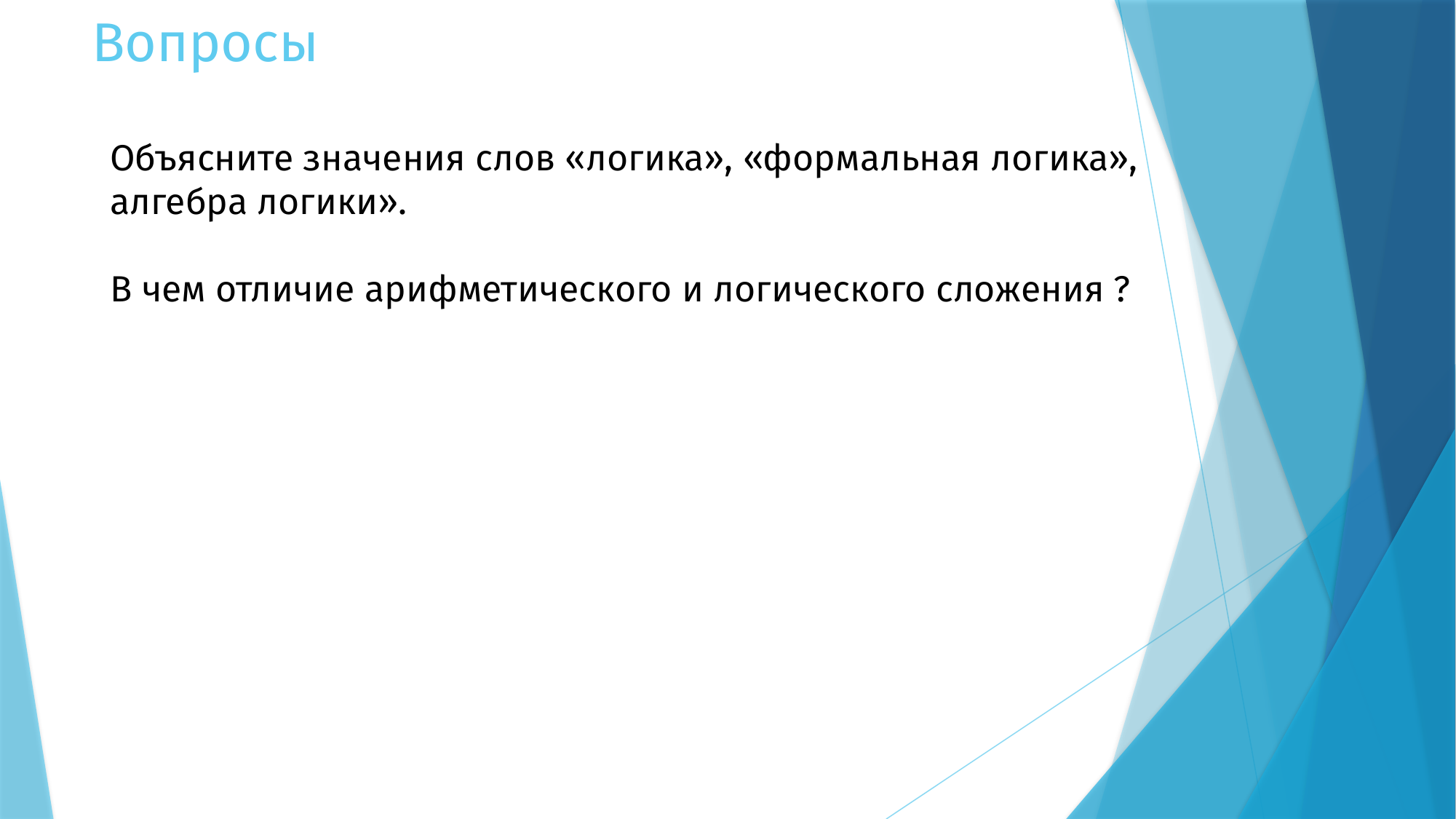

# Вопросы
Объясните значения слов «логика», «формальная логика»,      алгебра логики».

В чем отличие арифметического и логического сложения ?